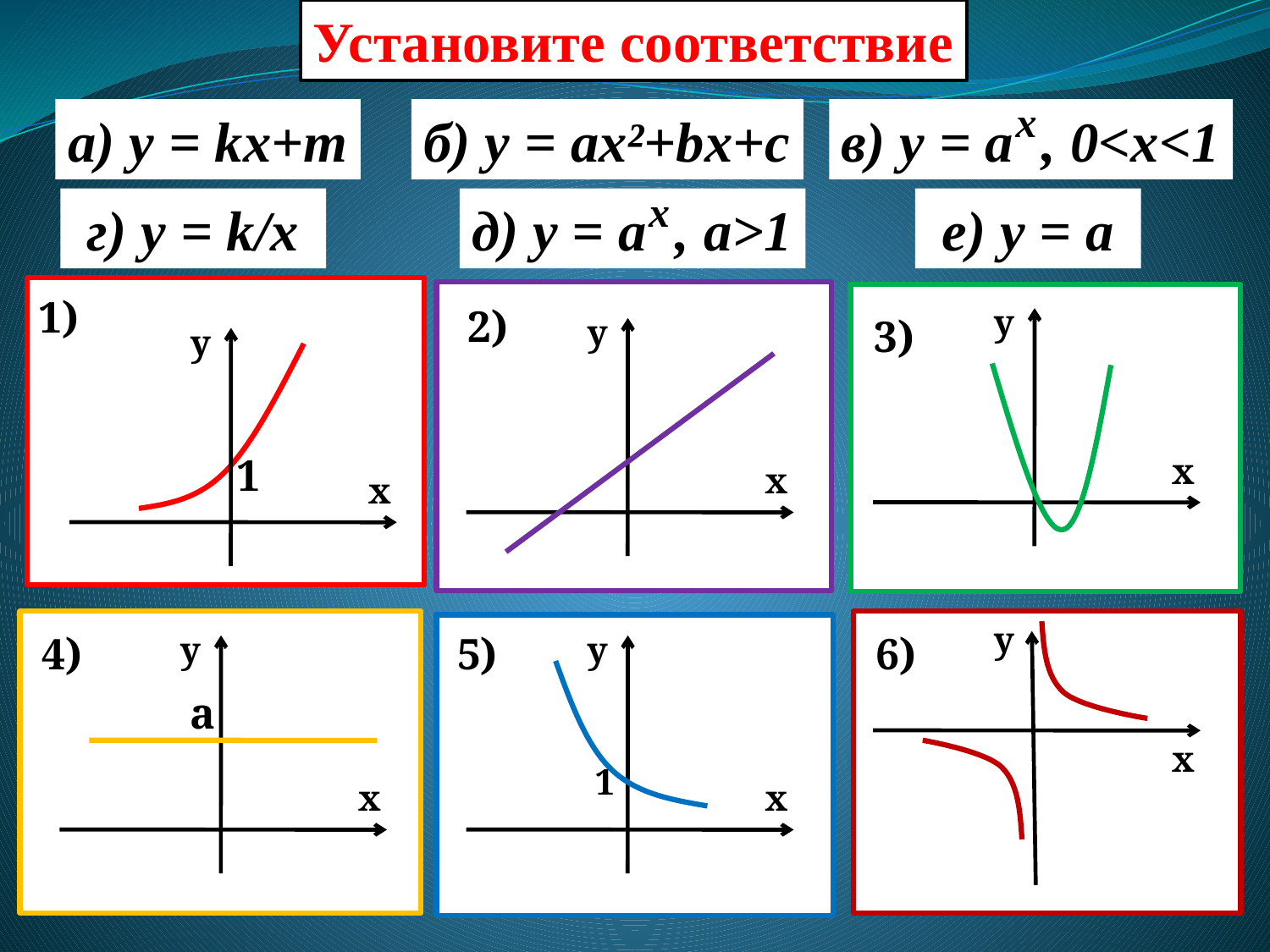

Установите соответствие
x
в) y = a  , 0<x<1
а) y = kx+m
б) y = ax²+bx+c
x
д) y = a  , a>1
 г) y = k/x
 е) y = a

2)
у
х

у
х
3)

4)
у
х
a

5)
у
х

1)
у
х

1

у
х
6)

1